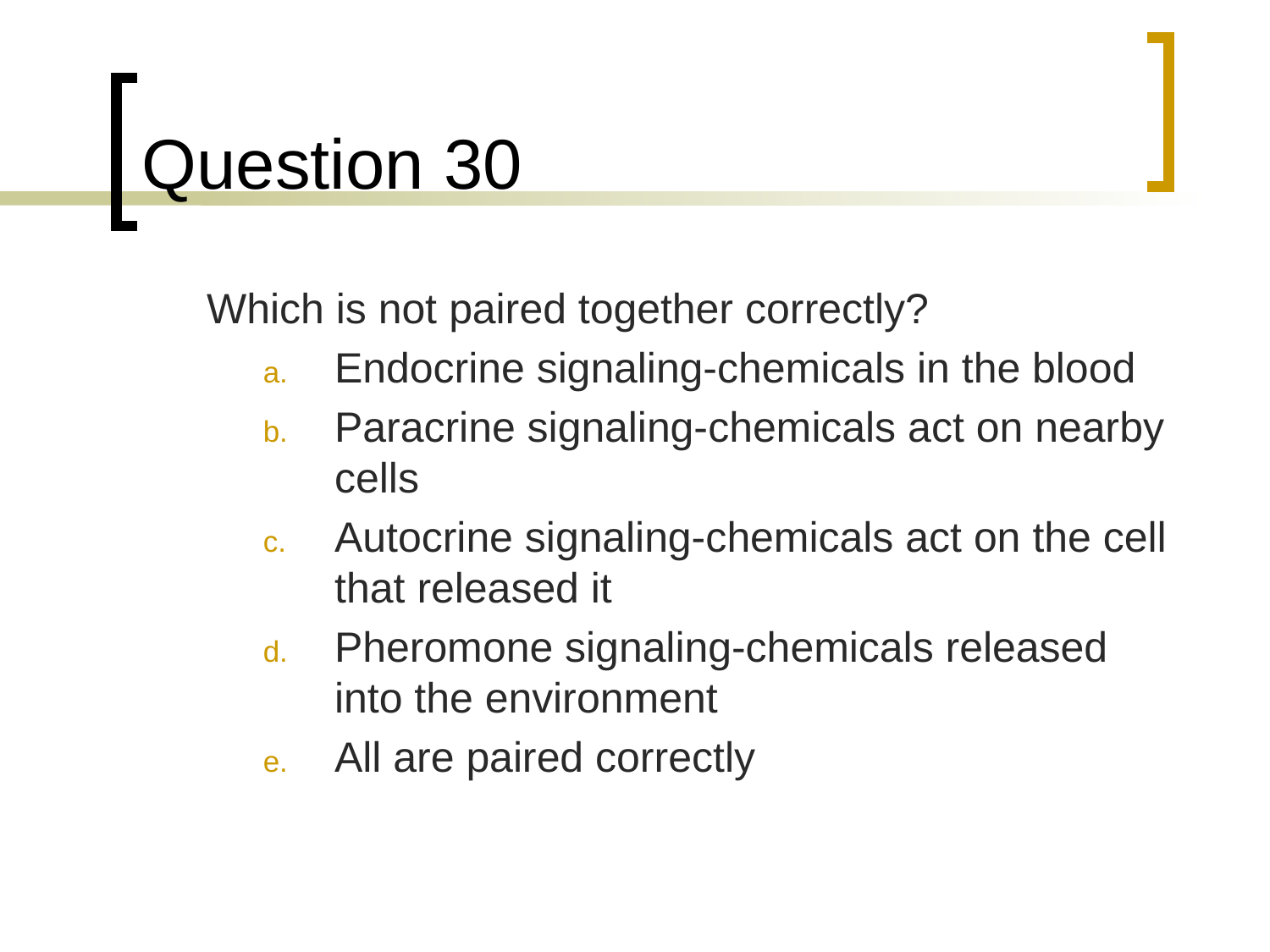

# Question 30
	Which is not paired together correctly?
Endocrine signaling-chemicals in the blood
Paracrine signaling-chemicals act on nearby cells
Autocrine signaling-chemicals act on the cell that released it
Pheromone signaling-chemicals released into the environment
All are paired correctly